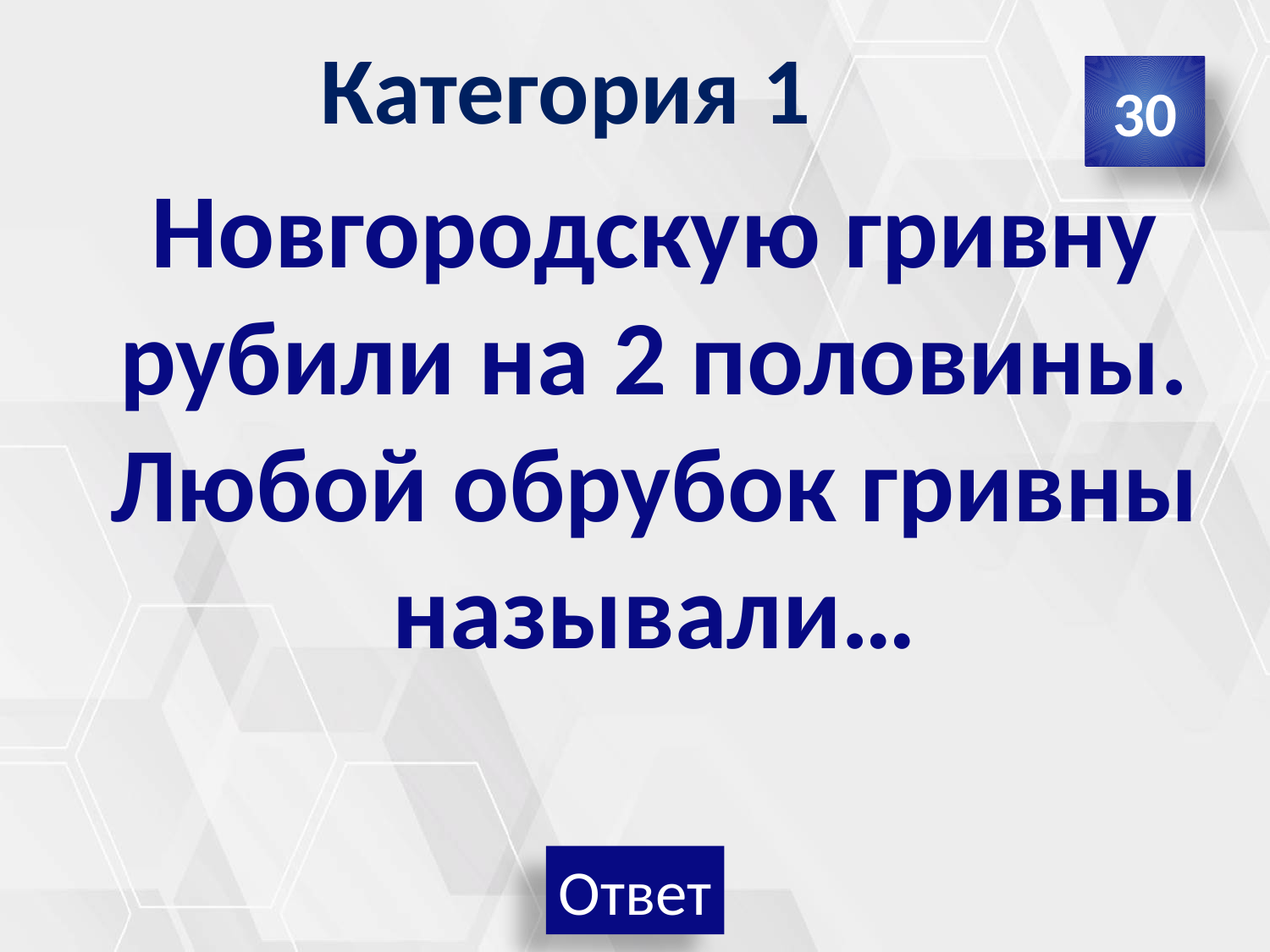

# Категория 1
30
Новгородскую гривну рубили на 2 половины. Любой обрубок гривны называли…